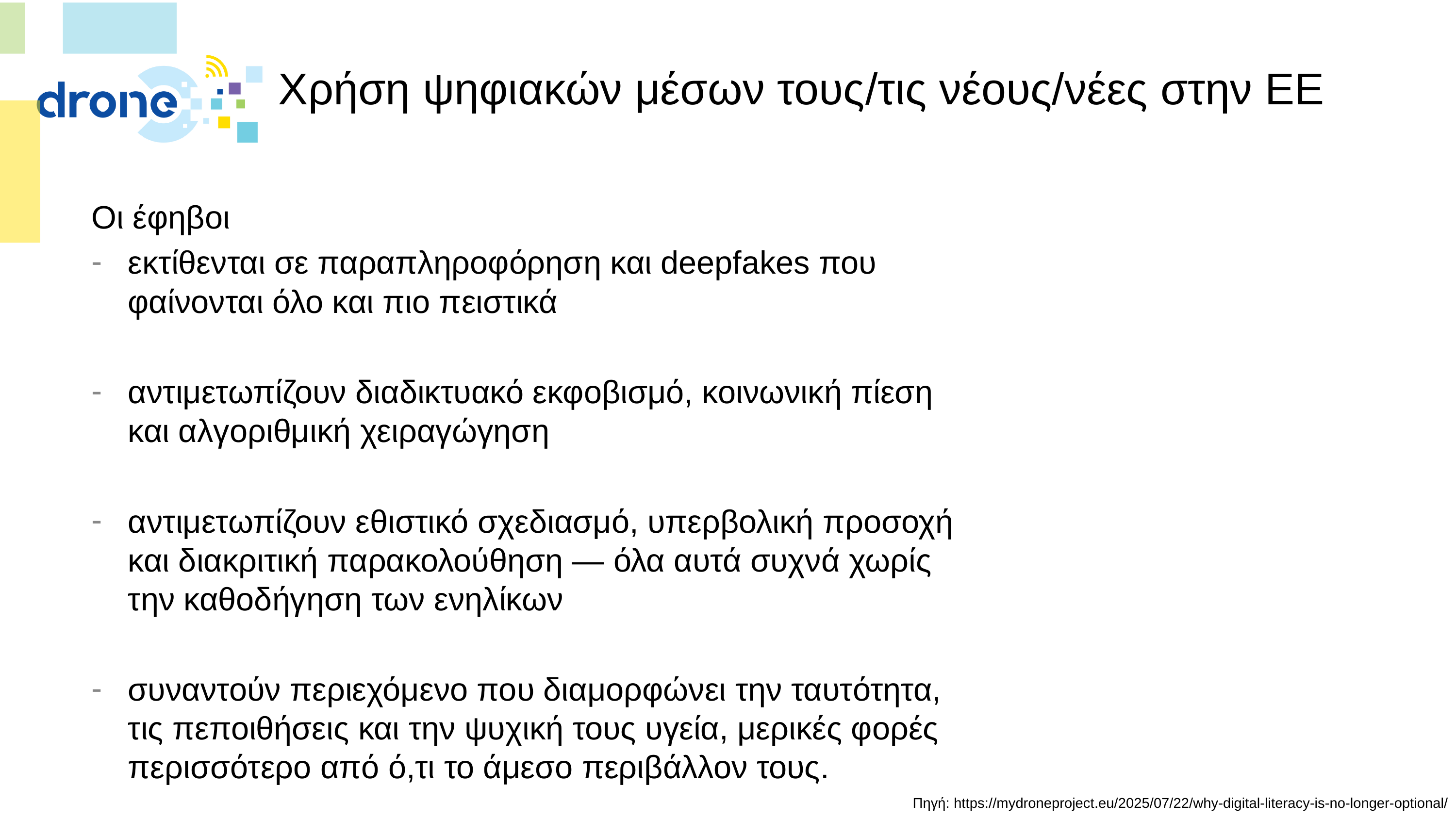

# Χρήση ψηφιακών μέσων τους/τις νέους/νέες στην ΕΕ

Οι έφηβοι
εκτίθενται σε παραπληροφόρηση και deepfakes που φαίνονται όλο και πιο πειστικά

αντιμετωπίζουν διαδικτυακό εκφοβισμό, κοινωνική πίεση και αλγοριθμική χειραγώγηση

αντιμετωπίζουν εθιστικό σχεδιασμό, υπερβολική προσοχή και διακριτική παρακολούθηση — όλα αυτά συχνά χωρίς την καθοδήγηση των ενηλίκων

συναντούν περιεχόμενο που διαμορφώνει την ταυτότητα, τις πεποιθήσεις και την ψυχική τους υγεία, μερικές φορές περισσότερο από ό,τι το άμεσο περιβάλλον τους.

Πηγή: https://mydroneproject.eu/2025/07/22/why-digital-literacy-is-no-longer-optional/